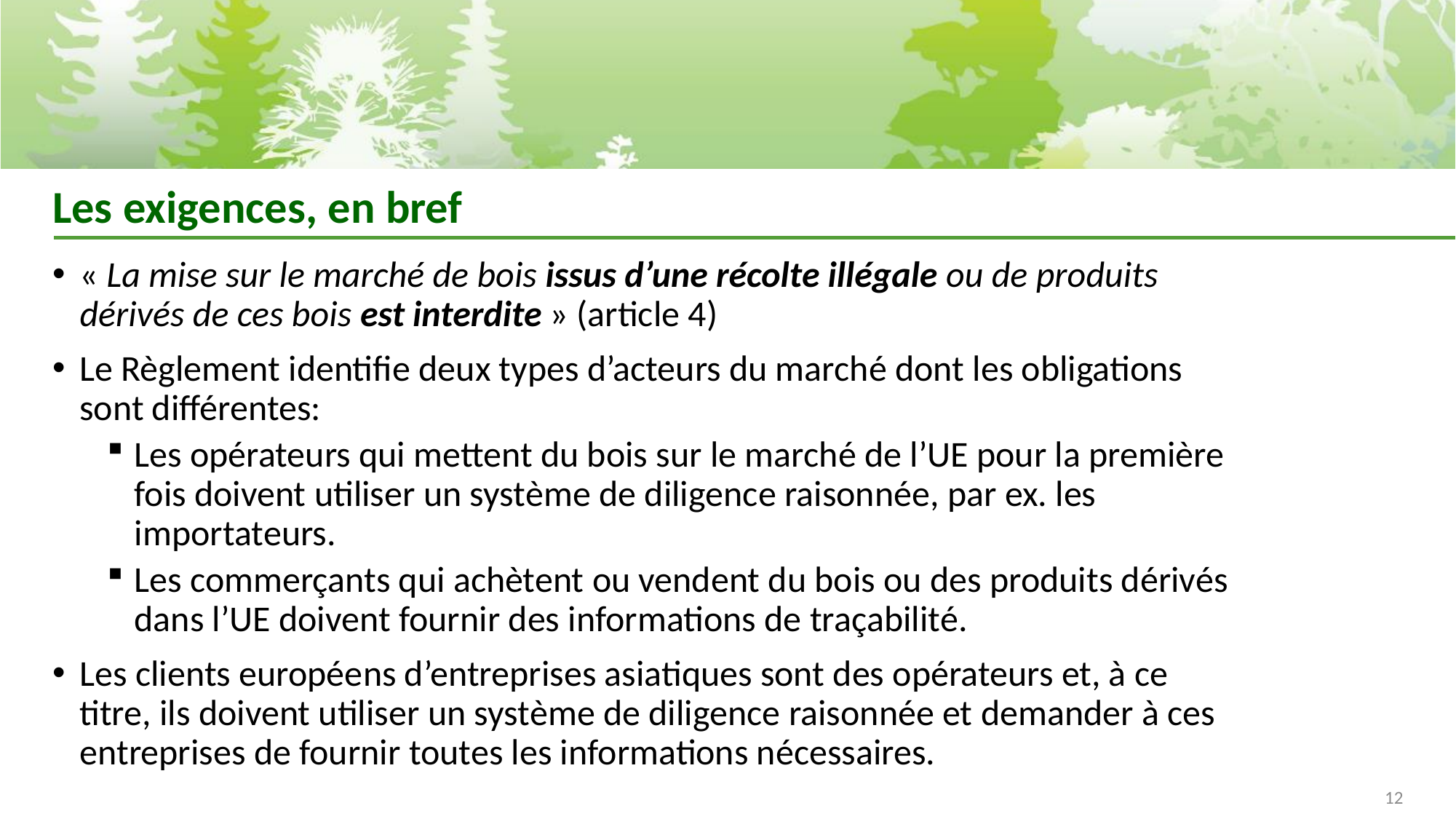

# Les exigences, en bref
« La mise sur le marché de bois issus d’une récolte illégale ou de produits dérivés de ces bois est interdite » (article 4)
Le Règlement identifie deux types d’acteurs du marché dont les obligations sont différentes:
Les opérateurs qui mettent du bois sur le marché de l’UE pour la première fois doivent utiliser un système de diligence raisonnée, par ex. les importateurs.
Les commerçants qui achètent ou vendent du bois ou des produits dérivés dans l’UE doivent fournir des informations de traçabilité.
Les clients européens d’entreprises asiatiques sont des opérateurs et, à ce titre, ils doivent utiliser un système de diligence raisonnée et demander à ces entreprises de fournir toutes les informations nécessaires.
12